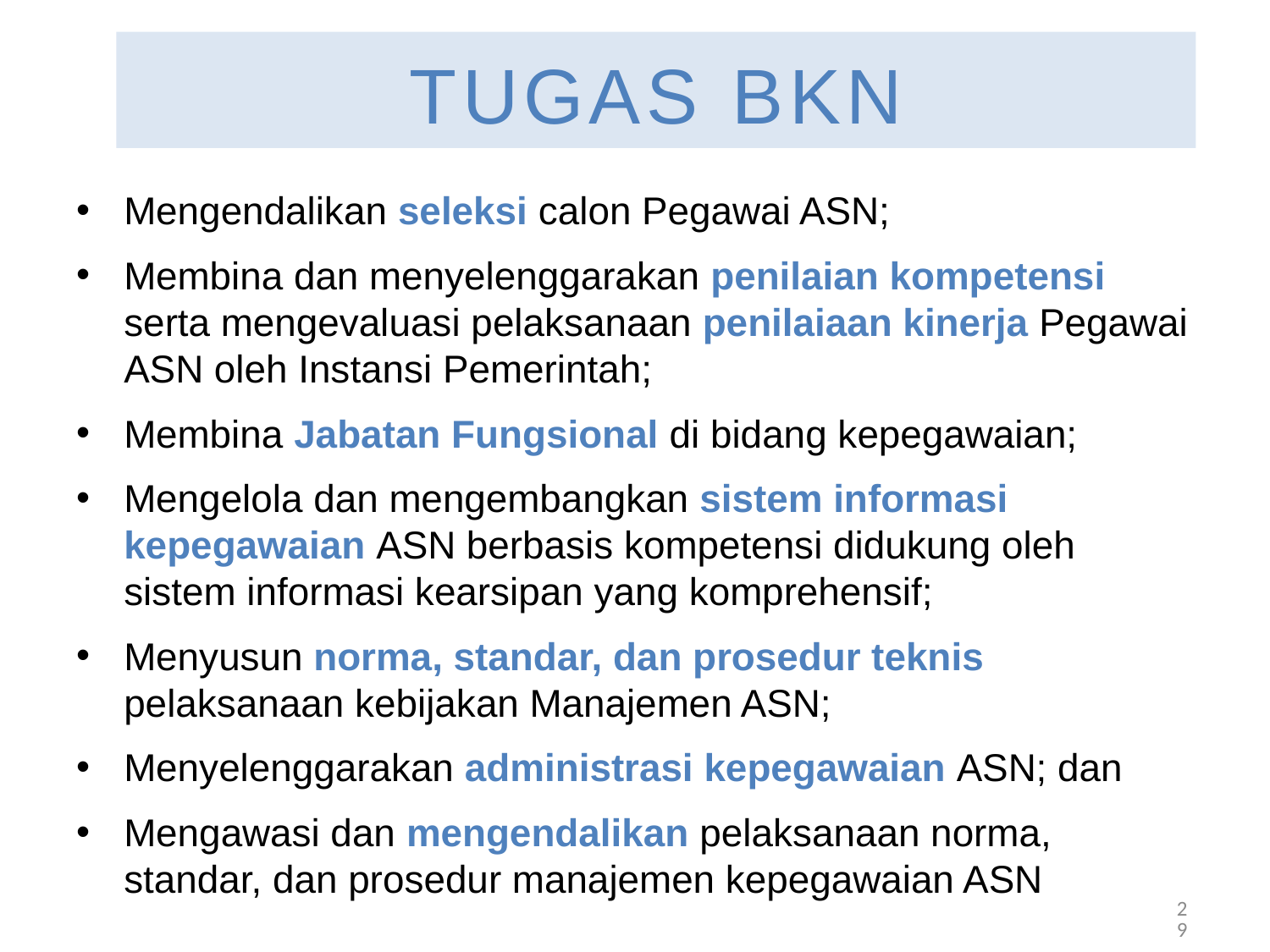

# TUGAS BKN
Mengendalikan seleksi calon Pegawai ASN;
Membina dan menyelenggarakan penilaian kompetensi serta mengevaluasi pelaksanaan penilaiaan kinerja Pegawai ASN oleh Instansi Pemerintah;
Membina Jabatan Fungsional di bidang kepegawaian;
Mengelola dan mengembangkan sistem informasi kepegawaian ASN berbasis kompetensi didukung oleh sistem informasi kearsipan yang komprehensif;
Menyusun norma, standar, dan prosedur teknis pelaksanaan kebijakan Manajemen ASN;
Menyelenggarakan administrasi kepegawaian ASN; dan
Mengawasi dan mengendalikan pelaksanaan norma, standar, dan prosedur manajemen kepegawaian ASN
29